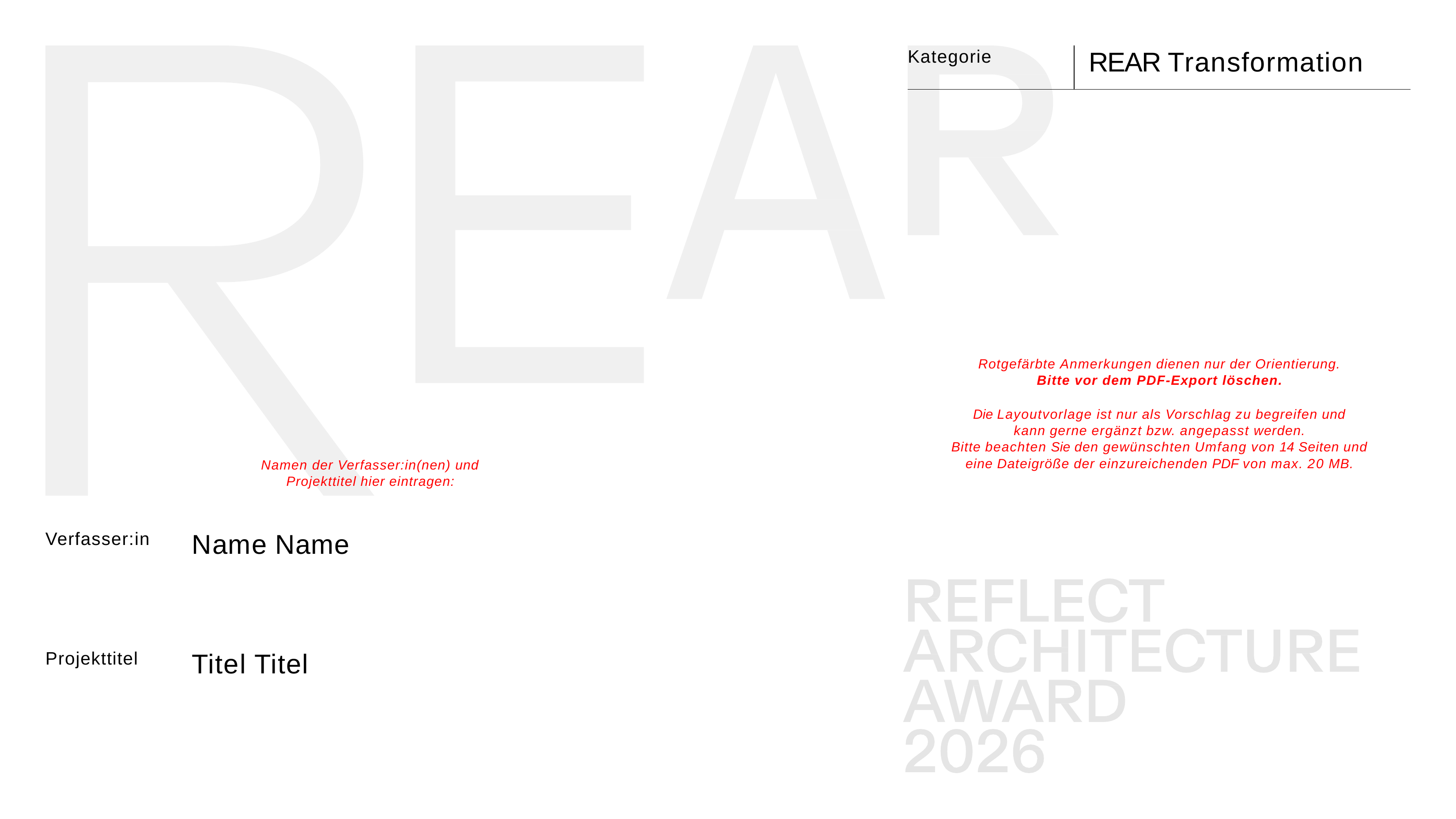

# REAR Transformation
Kategorie

Rotgefärbte Anmerkungen dienen nur der Orientierung. Bitte vor dem PDF-Export löschen.

Die Layoutvorlage ist nur als Vorschlag zu begreifen und kann gerne ergänzt bzw. angepasst werden.
Bitte beachten Sie den gewünschten Umfang von 14 Seiten und eine Dateigröße der einzureichenden PDF von max. 20 MB.
Namen der Verfasser:in(nen) und Projekttitel hier eintragen:
Name Name
Verfasser:in
Titel Titel
Projekttitel